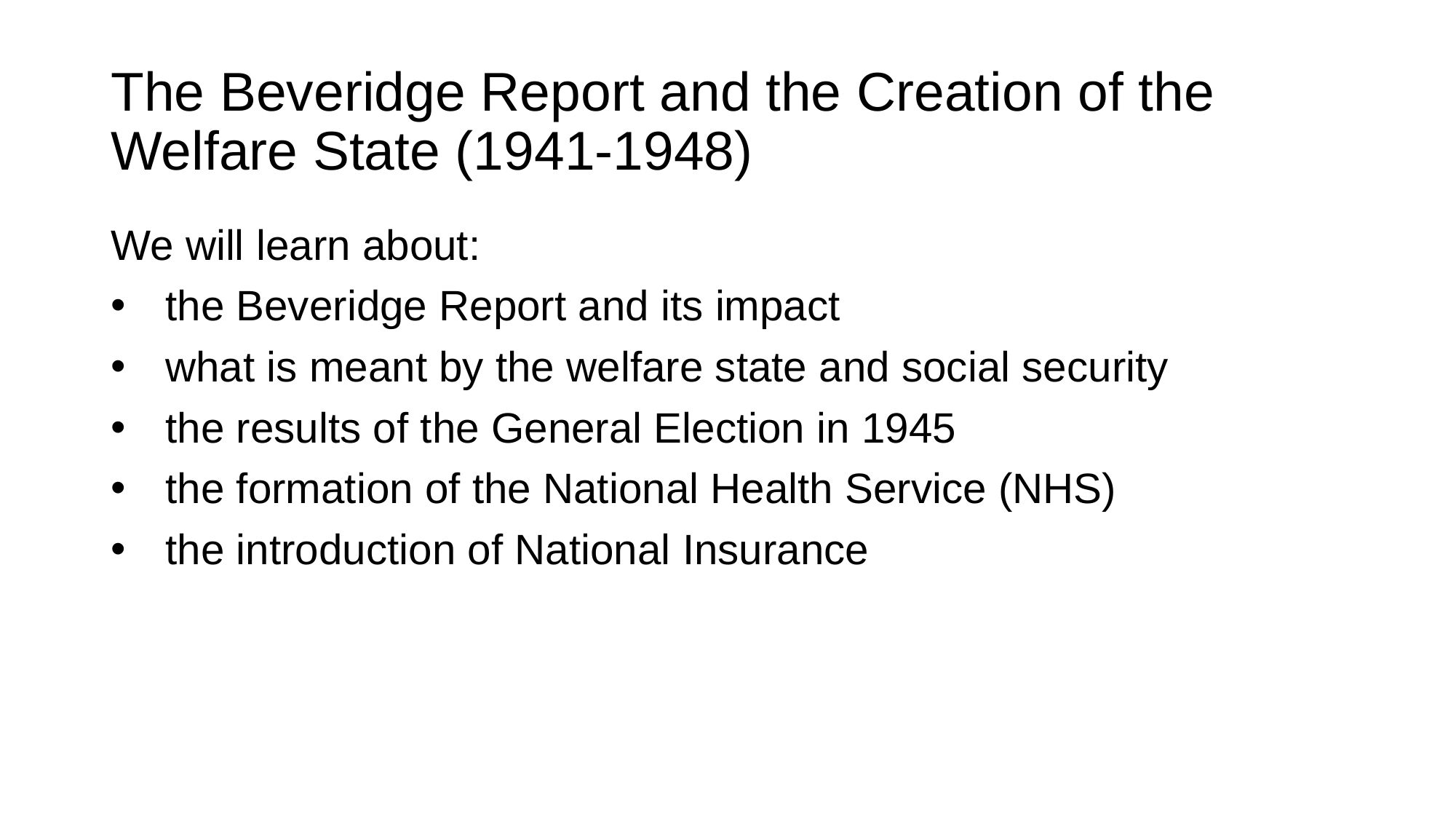

# The Beveridge Report and the Creation of the Welfare State (1941-1948)
We will learn about:
the Beveridge Report and its impact
what is meant by the welfare state and social security
the results of the General Election in 1945
the formation of the National Health Service (NHS)
the introduction of National Insurance